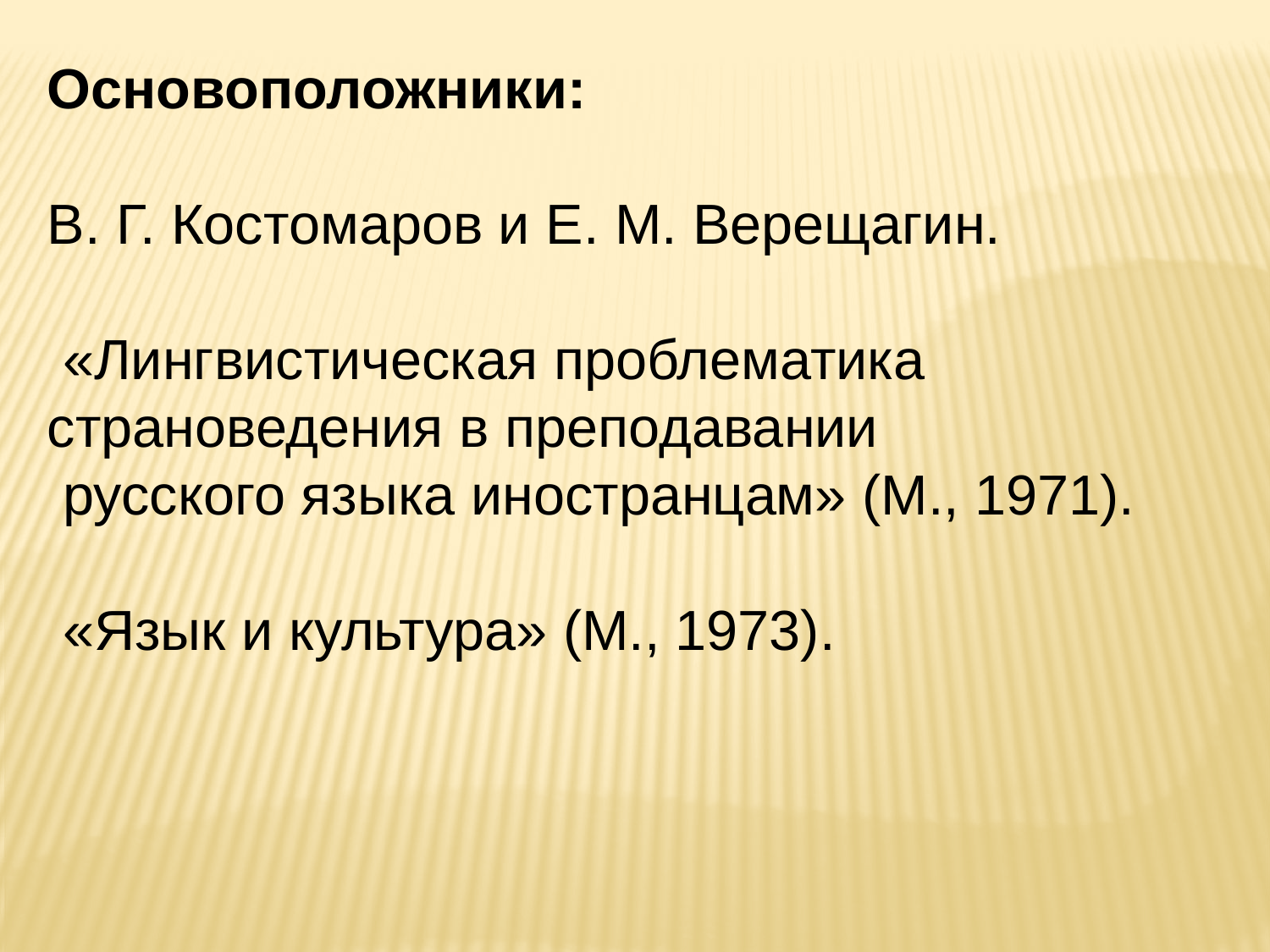

Основоположники:

В. Г. Костомаров и Е. М. Верещагин.

 «Лингвистическая проблематика
страноведения в преподавании
 русского языка иностранцам» (М., 1971).

 «Язык и культура» (М., 1973).